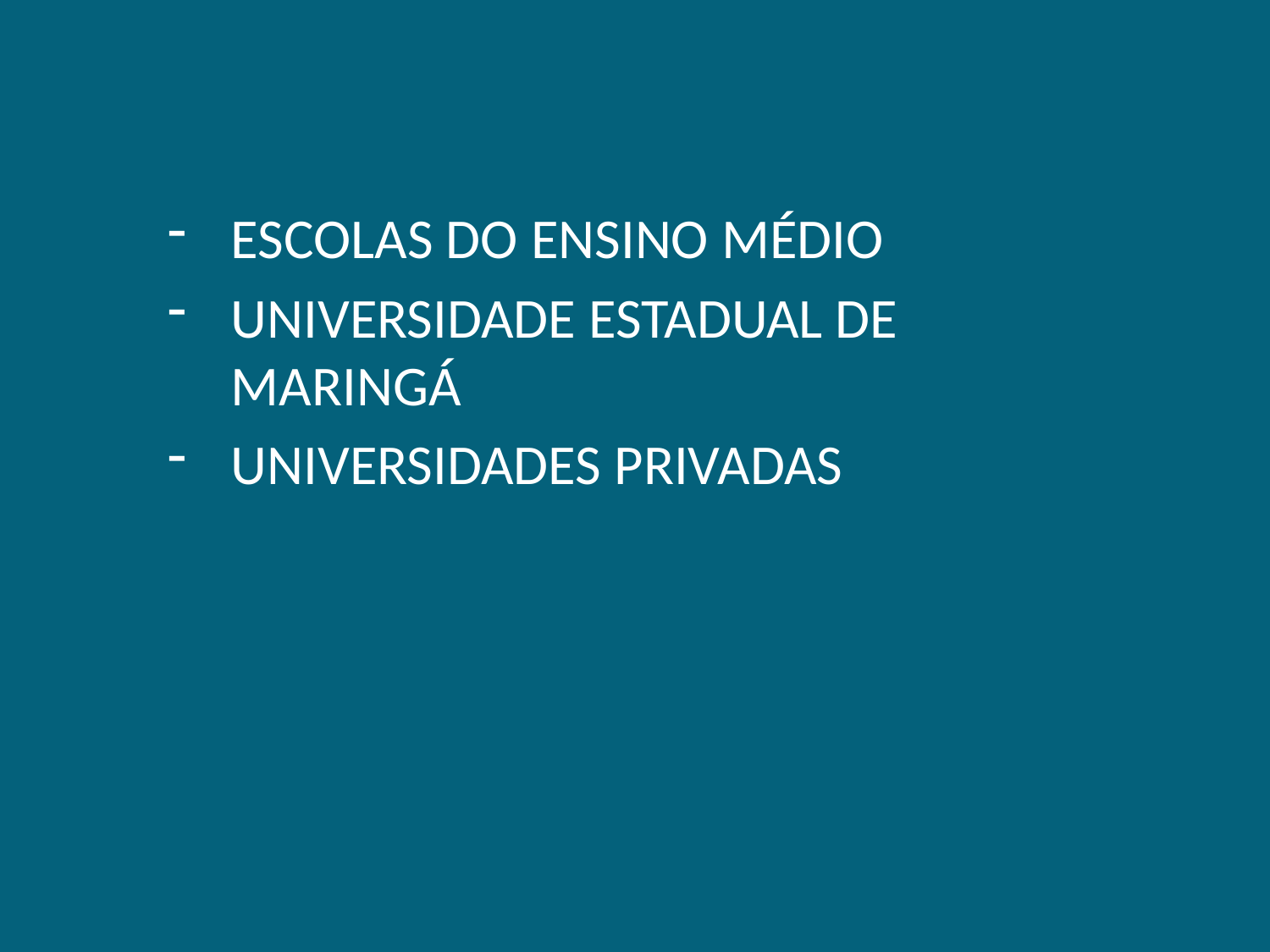

ESCOLAS DO ENSINO MÉDIO
UNIVERSIDADE ESTADUAL DE MARINGÁ
UNIVERSIDADES PRIVADAS